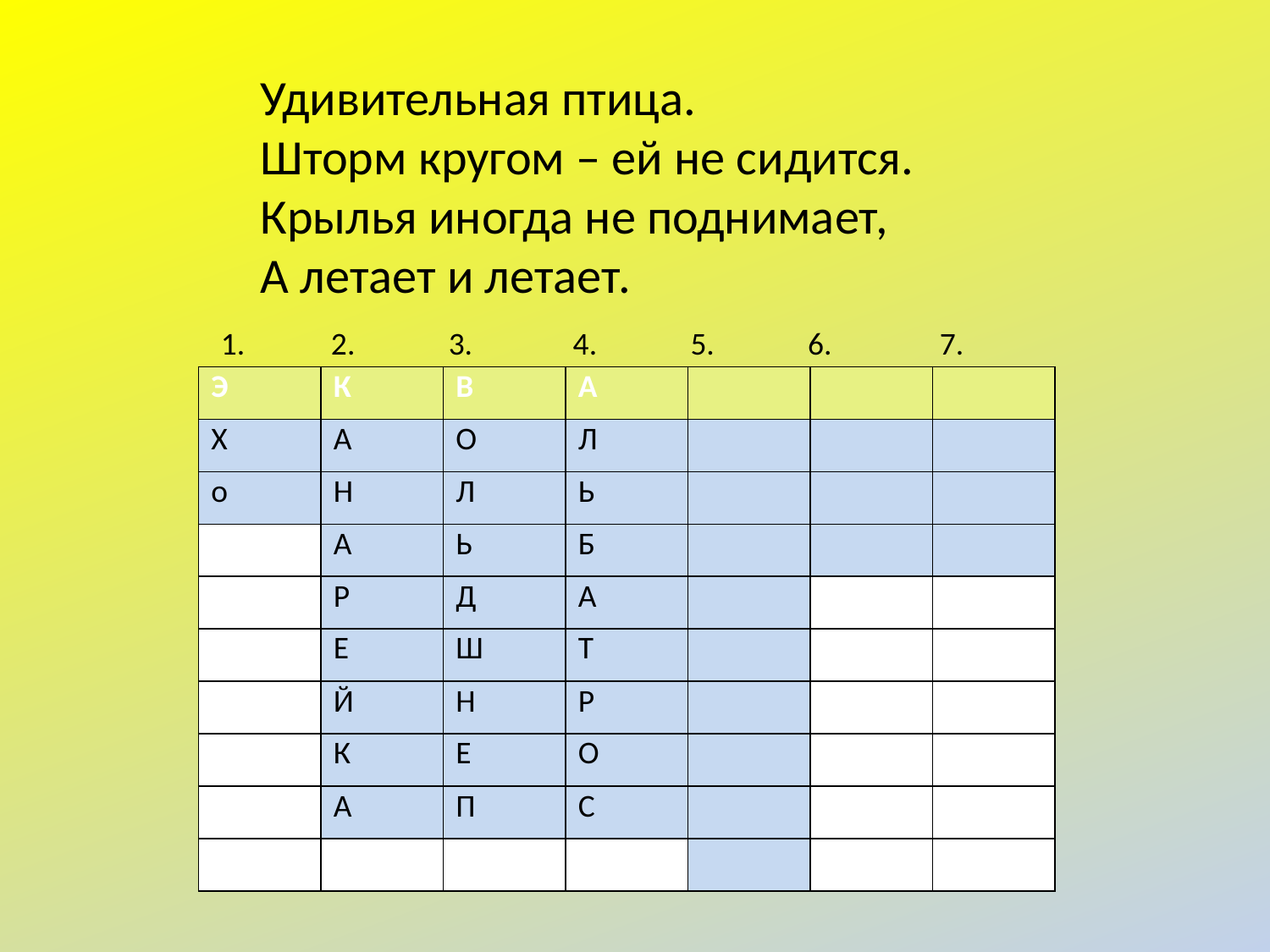

Удивительная птица.
Шторм кругом – ей не сидится.
Крылья иногда не поднимает,
А летает и летает.
1.            2.             3.              4.             5.             6.               7.
| Э | К | В | А |  |  |  |
| --- | --- | --- | --- | --- | --- | --- |
| Х | А | О | Л |  |  |  |
| о | Н | Л | Ь |  |  |  |
|  | А | Ь | Б |  |  |  |
|  | Р | Д | А |  |  |  |
|  | Е | Ш | Т |  |  |  |
|  | Й | Н | Р |  |  |  |
|  | К | Е | О |  |  |  |
|  | А | П | С |  |  |  |
|  |  |  |  |  |  |  |